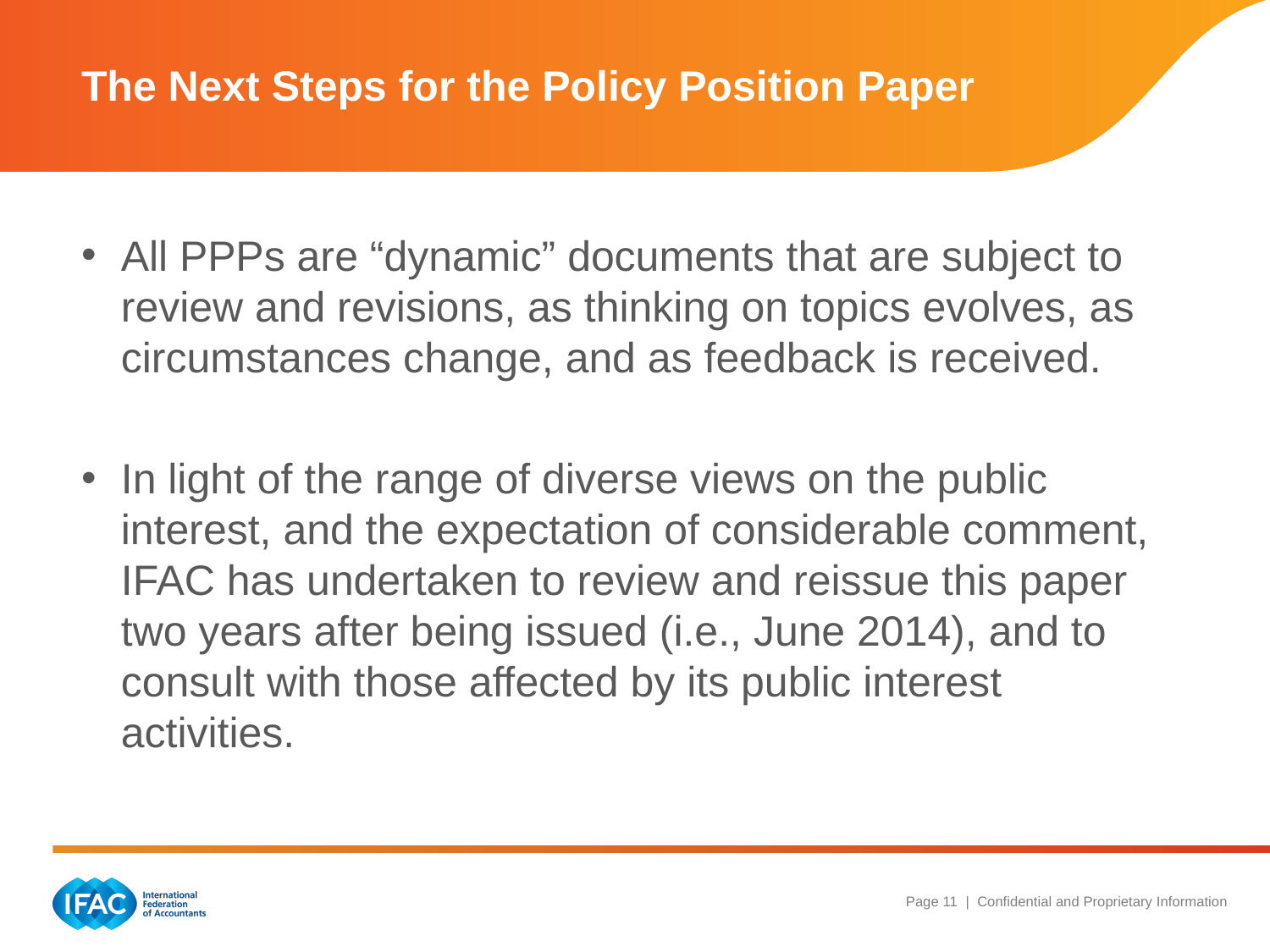

The Next Steps for the Policy Position Paper

All PPPs are “dynamic” documents that are subject to review and revisions, as thinking on topics evolves, as circumstances change, and as feedback is received.

In light of the range of diverse views on the public interest, and the expectation of considerable comment, IFAC has undertaken to review and reissue this paper two years after being issued (i.e., June 2014), and to consult with those affected by its public interest activities.